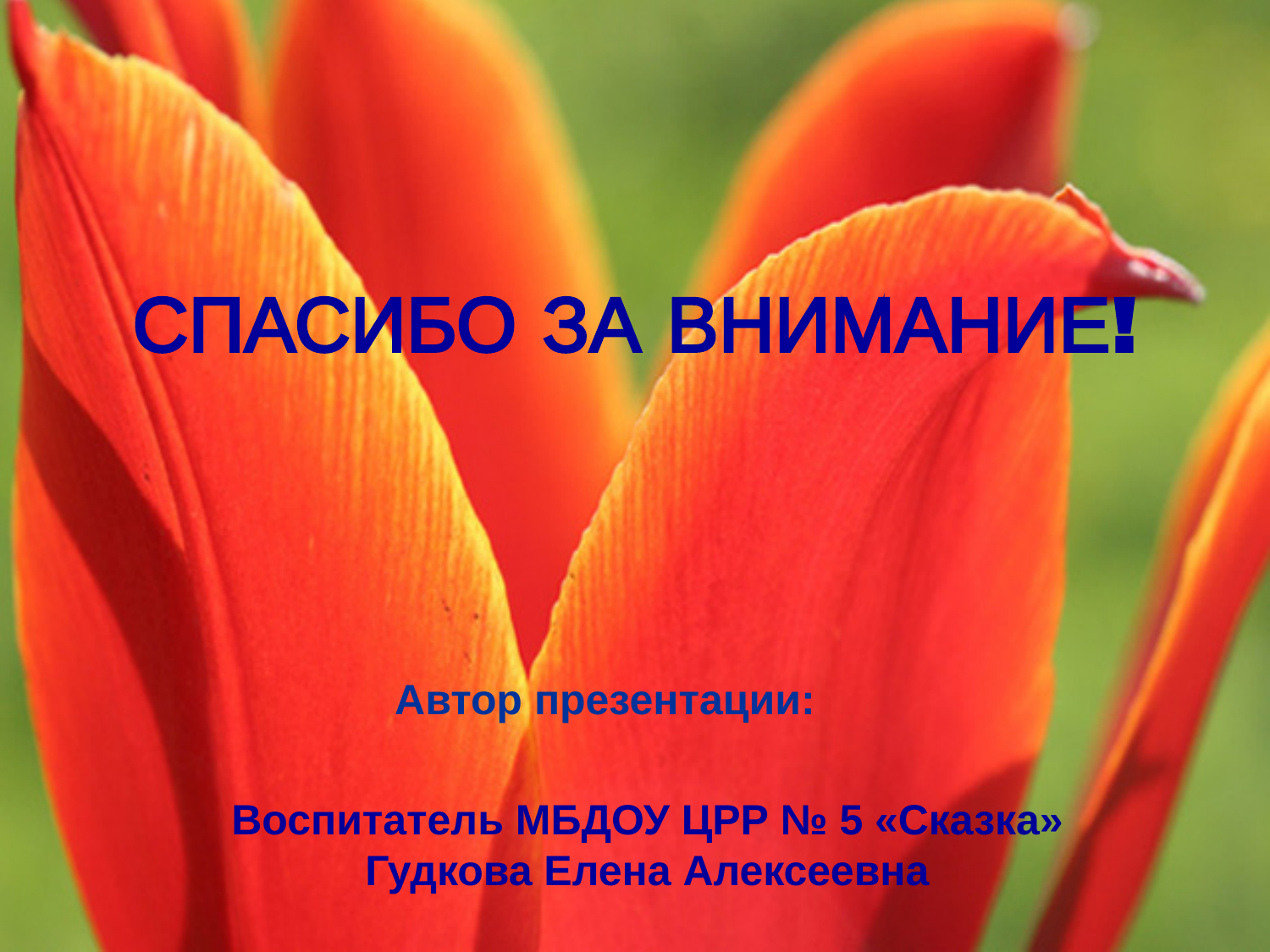

СПАСИБО ЗА ВНИМАНИЕ!
Автор презентации:
Воспитатель МБДОУ ЦРР № 5 «Сказка»
Гудкова Елена Алексеевна